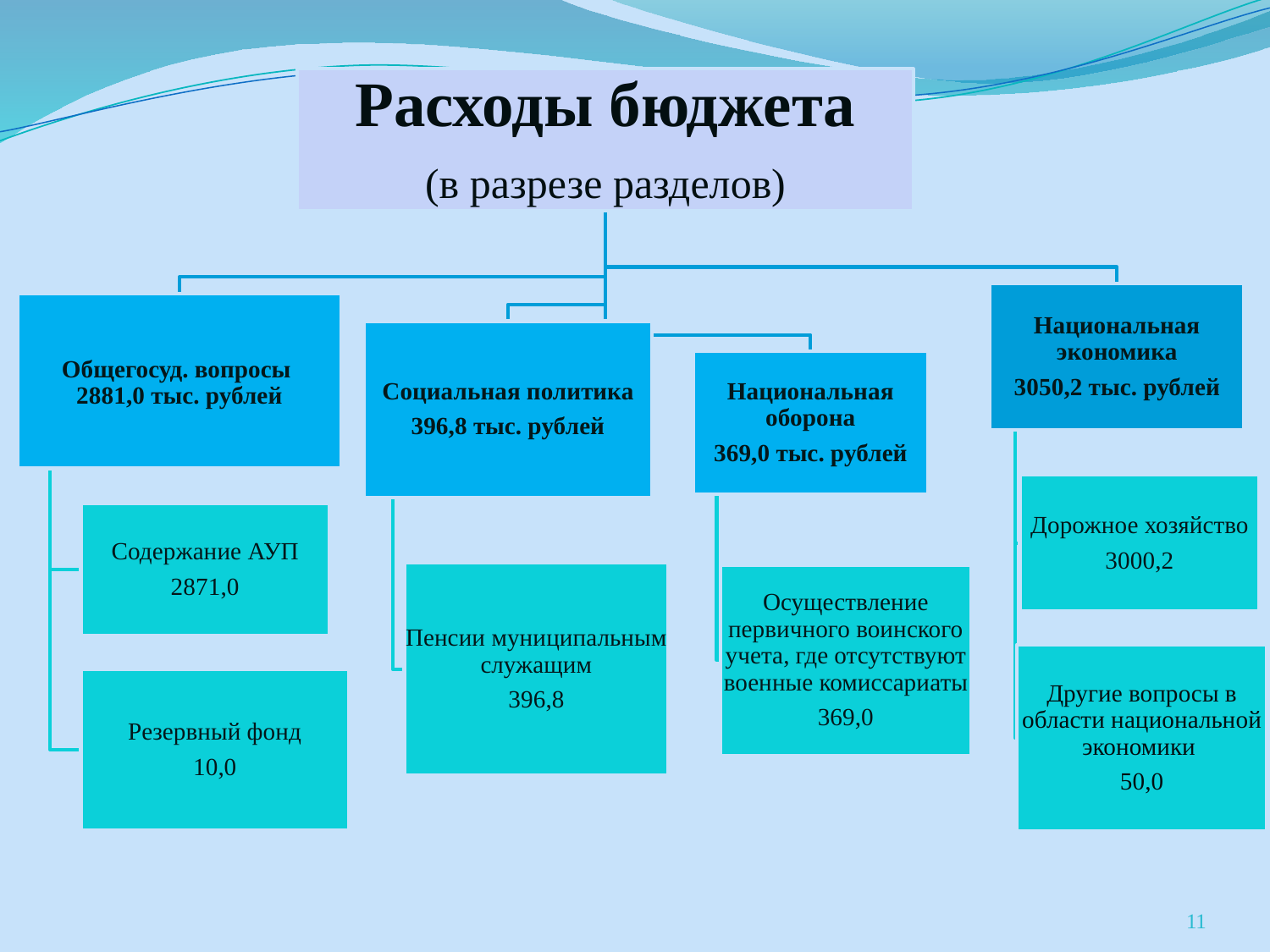

Расходы бюджета
(в разрезе разделов)
Общегосуд. вопросы
2881,0 тыс. рублей
Содержание АУП
2871,0
Резервный фонд
10,0
Социальная политика
396,8 тыс. рублей
Пенсии муниципальным служащим
396,8
Национальная оборона
369,0 тыс. рублей
Осуществление первичного воинского учета, где отсутствуют военные комиссариаты
369,0
Национальная экономика
3050,2 тыс. рублей
Дорожное хозяйство
3000,2
Другие вопросы в области национальной экономики
50,0
11